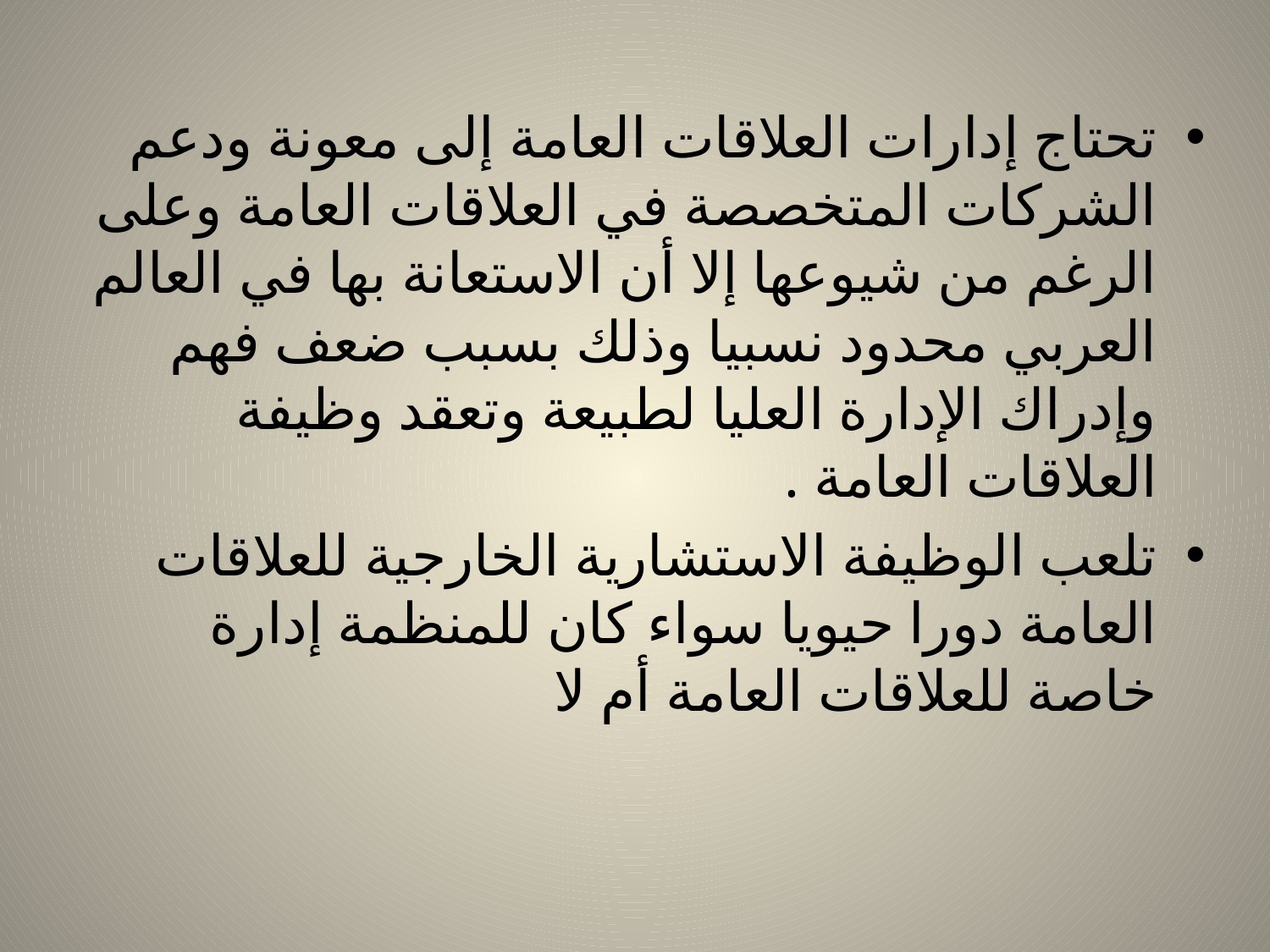

تحتاج إدارات العلاقات العامة إلى معونة ودعم الشركات المتخصصة في العلاقات العامة وعلى الرغم من شيوعها إلا أن الاستعانة بها في العالم العربي محدود نسبيا وذلك بسبب ضعف فهم وإدراك الإدارة العليا لطبيعة وتعقد وظيفة العلاقات العامة .
تلعب الوظيفة الاستشارية الخارجية للعلاقات العامة دورا حيويا سواء كان للمنظمة إدارة خاصة للعلاقات العامة أم لا